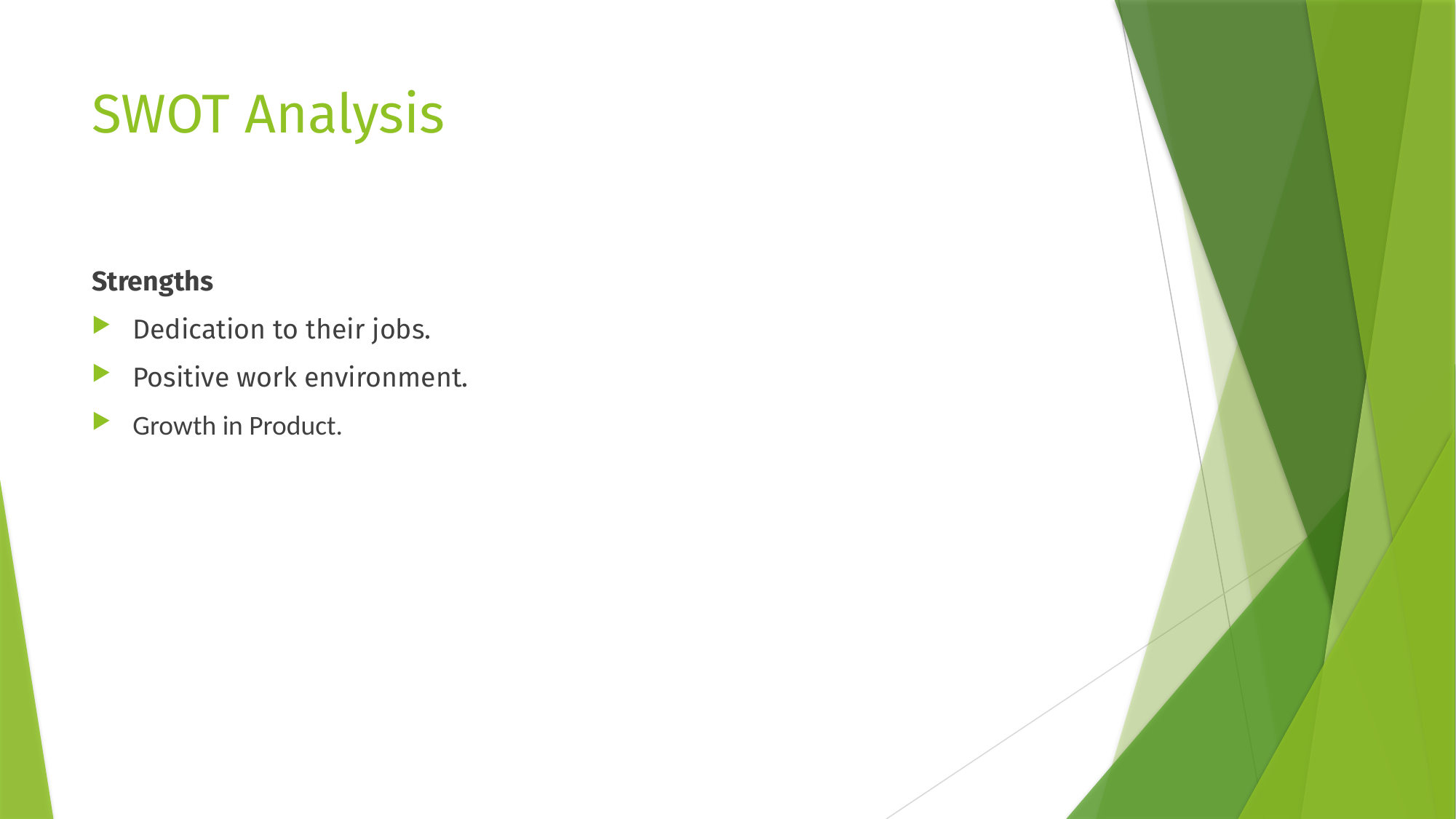

# SWOT Analysis
Strengths
Dedication to their jobs.
Positive work environment.
Growth in Product.